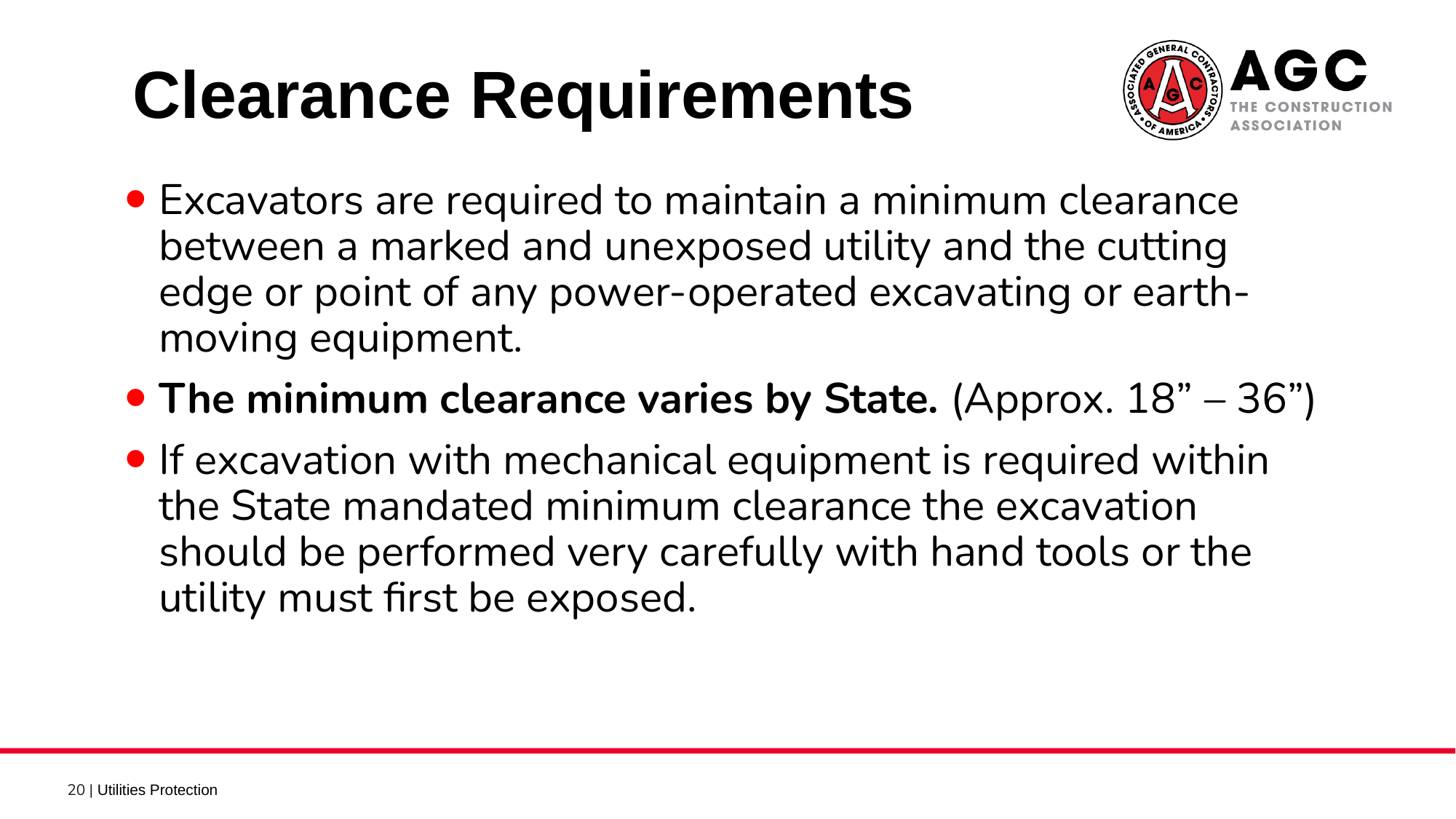

Clearance Requirements
Excavators are required to maintain a minimum clearance between a marked and unexposed utility and the cutting edge or point of any power-operated excavating or earth-moving equipment.
The minimum clearance varies by State. (Approx. 18” – 36”)
If excavation with mechanical equipment is required within the State mandated minimum clearance the excavation should be performed very carefully with hand tools or the utility must first be exposed.
Utilities Protection